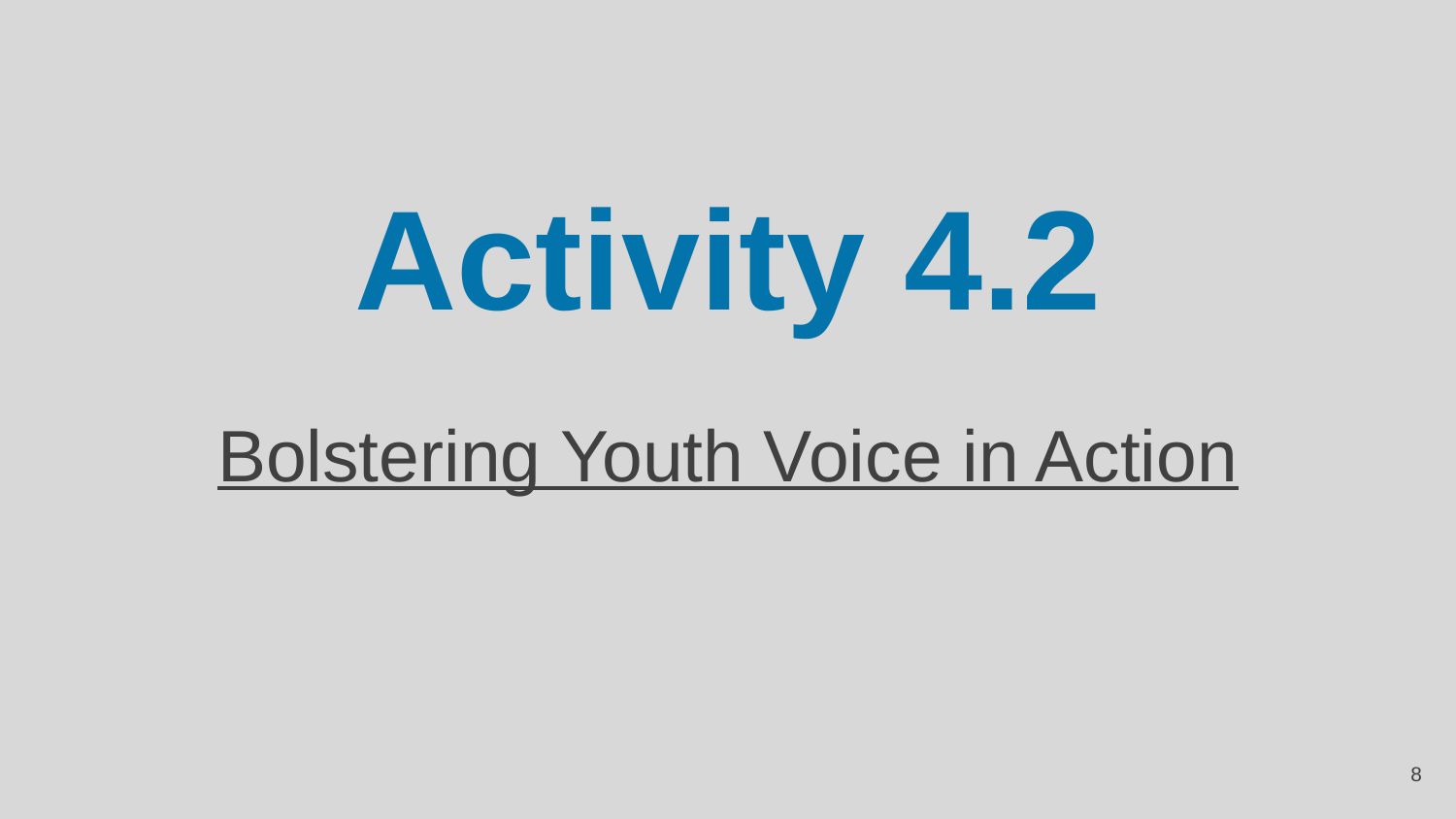

# Activity 4.2
Bolstering Youth Voice in Action
8